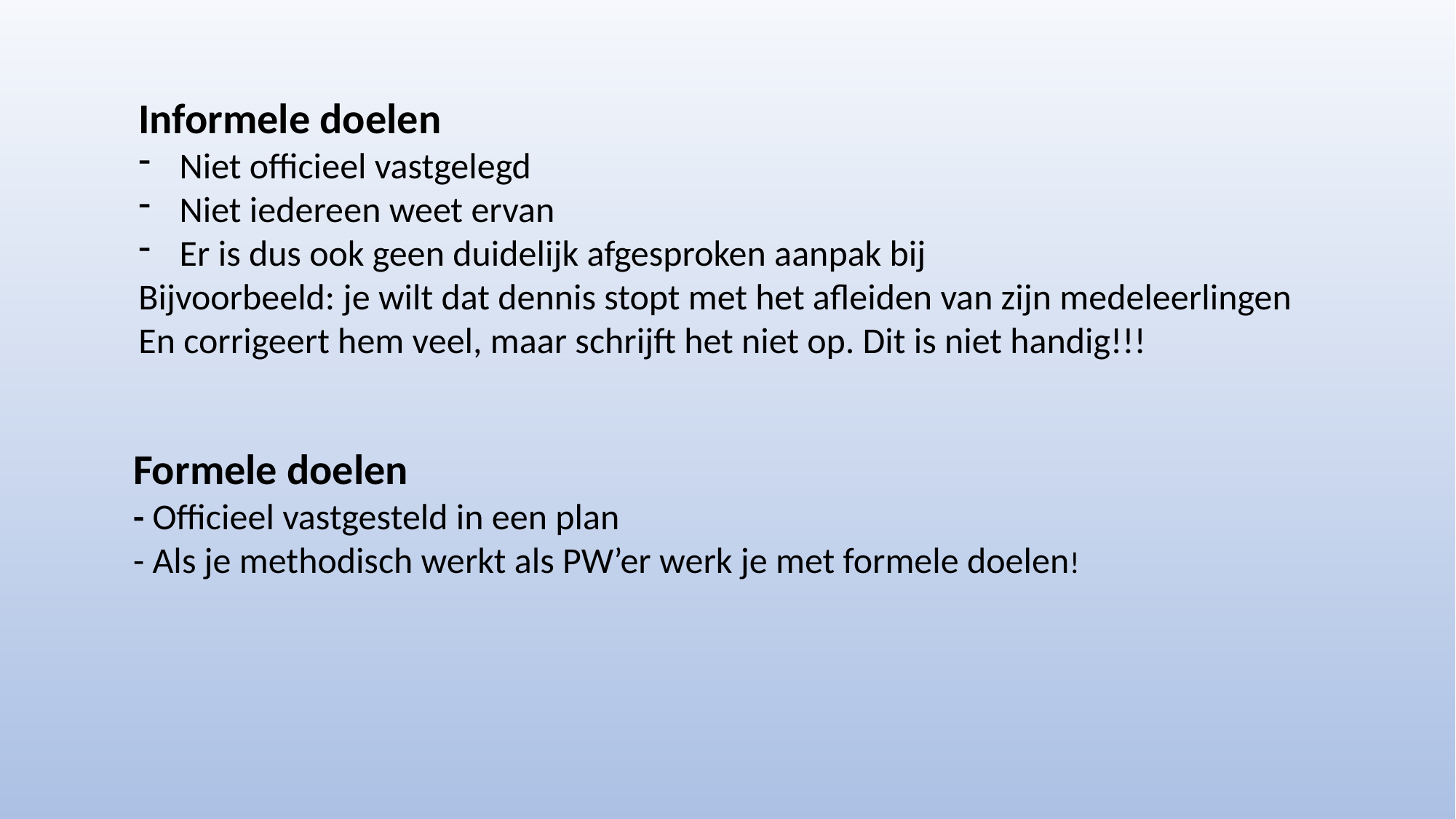

Informele doelen
Niet officieel vastgelegd
Niet iedereen weet ervan
Er is dus ook geen duidelijk afgesproken aanpak bij
Bijvoorbeeld: je wilt dat dennis stopt met het afleiden van zijn medeleerlingen
En corrigeert hem veel, maar schrijft het niet op. Dit is niet handig!!!
Formele doelen
- Officieel vastgesteld in een plan
- Als je methodisch werkt als PW’er werk je met formele doelen!